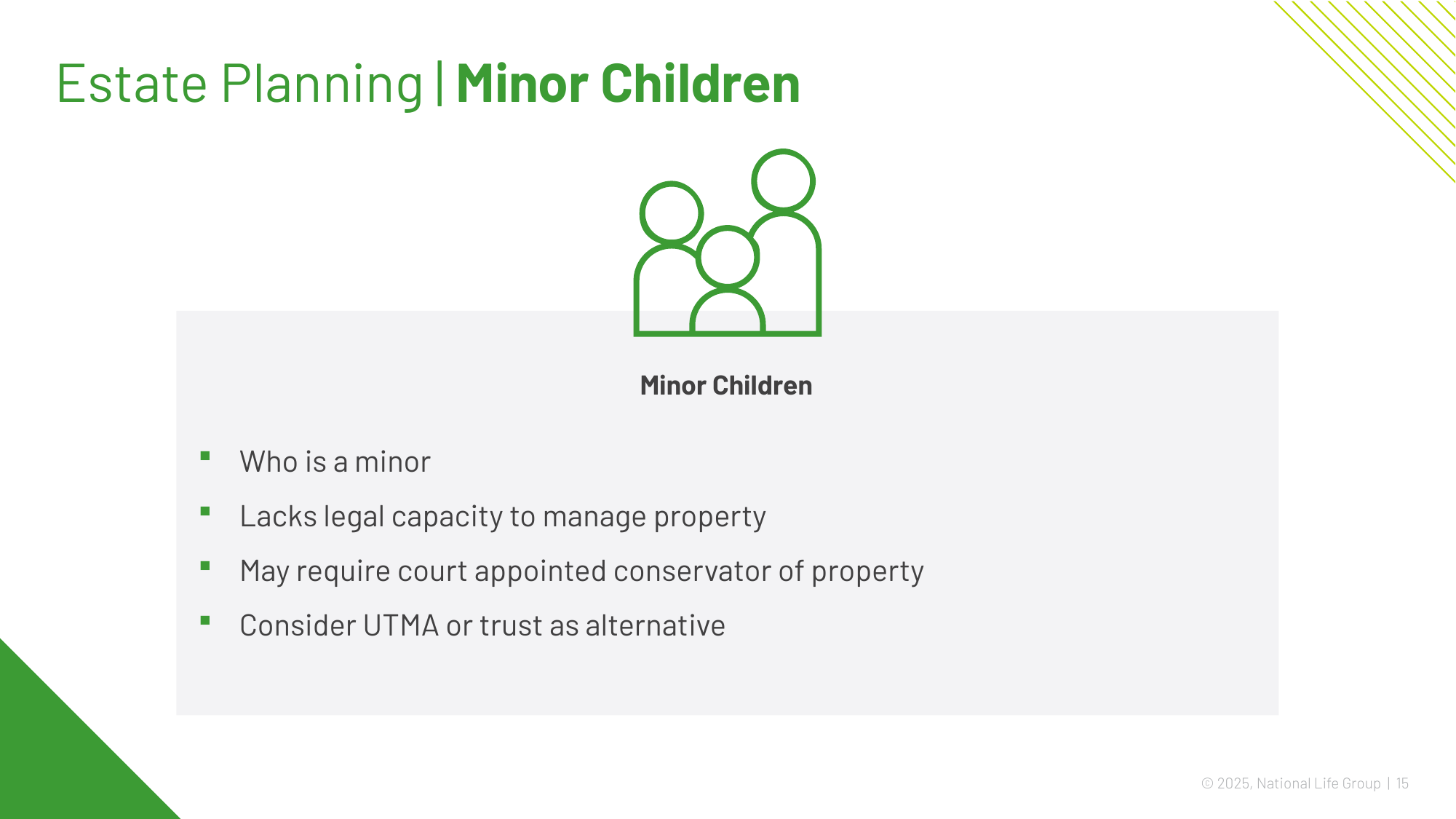

# Estate Planning | Minor Children

Who is a minor
Lacks legal capacity to manage property
May require court appointed conservator of property
Consider UTMA or trust as alternative
Minor Children
© 2025, National Life Group  |  15